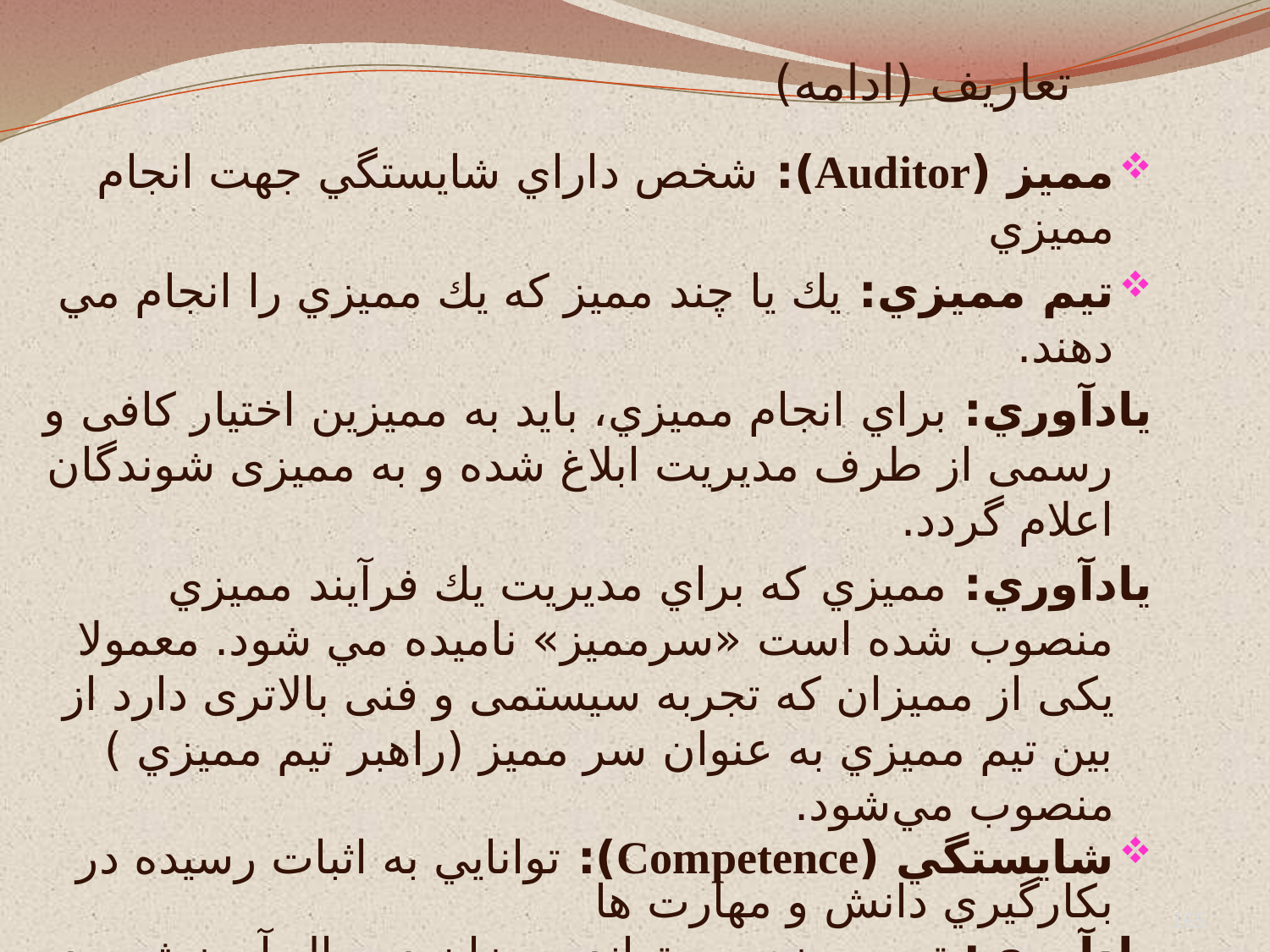

# تعاريف (ادامه)
مميز (Auditor): شخص داراي شايستگي جهت انجام مميزي
تيم مميزي: يك يا چند مميز كه يك مميزي را انجام مي دهند.
يادآوري: براي انجام مميزي، بايد به مميزین اختيار کافی و رسمی از طرف مدیریت ابلاغ شده و به ممیزی شوندگان اعلام گردد.
يادآوري: مميزي كه براي مديريت يك فرآیند مميزي منصوب شده است «سرمميز» ناميده مي شود. معمولا يكی از مميزان که تجربه سیستمی و فنی بالاتری دارد از بين تيم مميزي به عنوان سر مميز (راهبر تيم مميزي ) منصوب مي‌شود.
شايستگي (Competence): توانايي به اثبات رسيده در بكارگيري دانش و مهارت ها
يادآوري: تيم مميزي مي‌تواند مميزان در حال آموزش و در صورت لزوم كارشناسان فني را نيز شامل گردد.
يادآوري: ناظراني مي توانند تيم مميزي را همراهي كنند ولي آنها به عنوان عضوي از تيم ممیزی عمل نمي كنند.
165